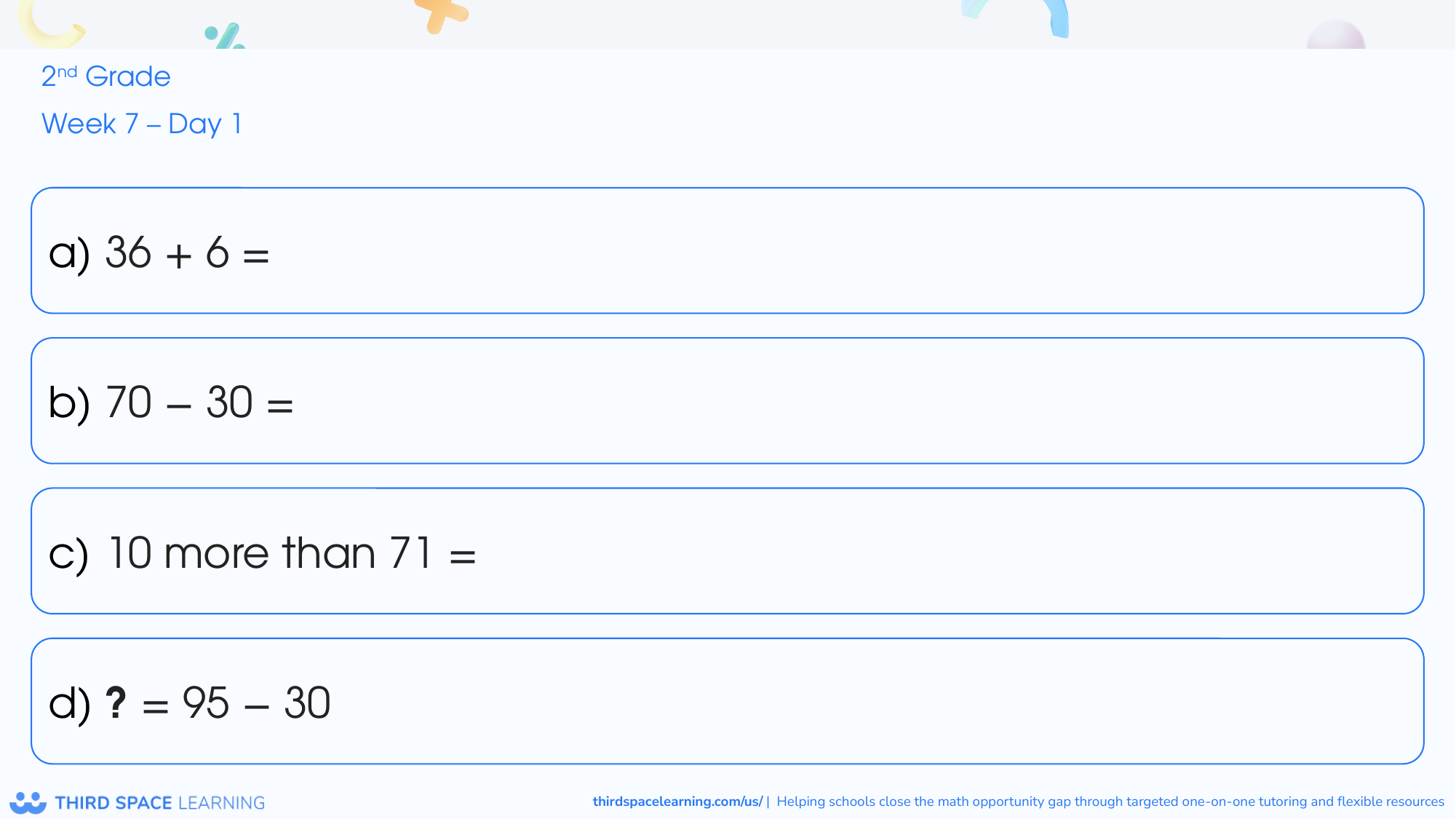

2nd Grade
Week 7 – Day 1
36 + 6 =
70 − 30 =
10 more than 71 =
? = 95 − 30